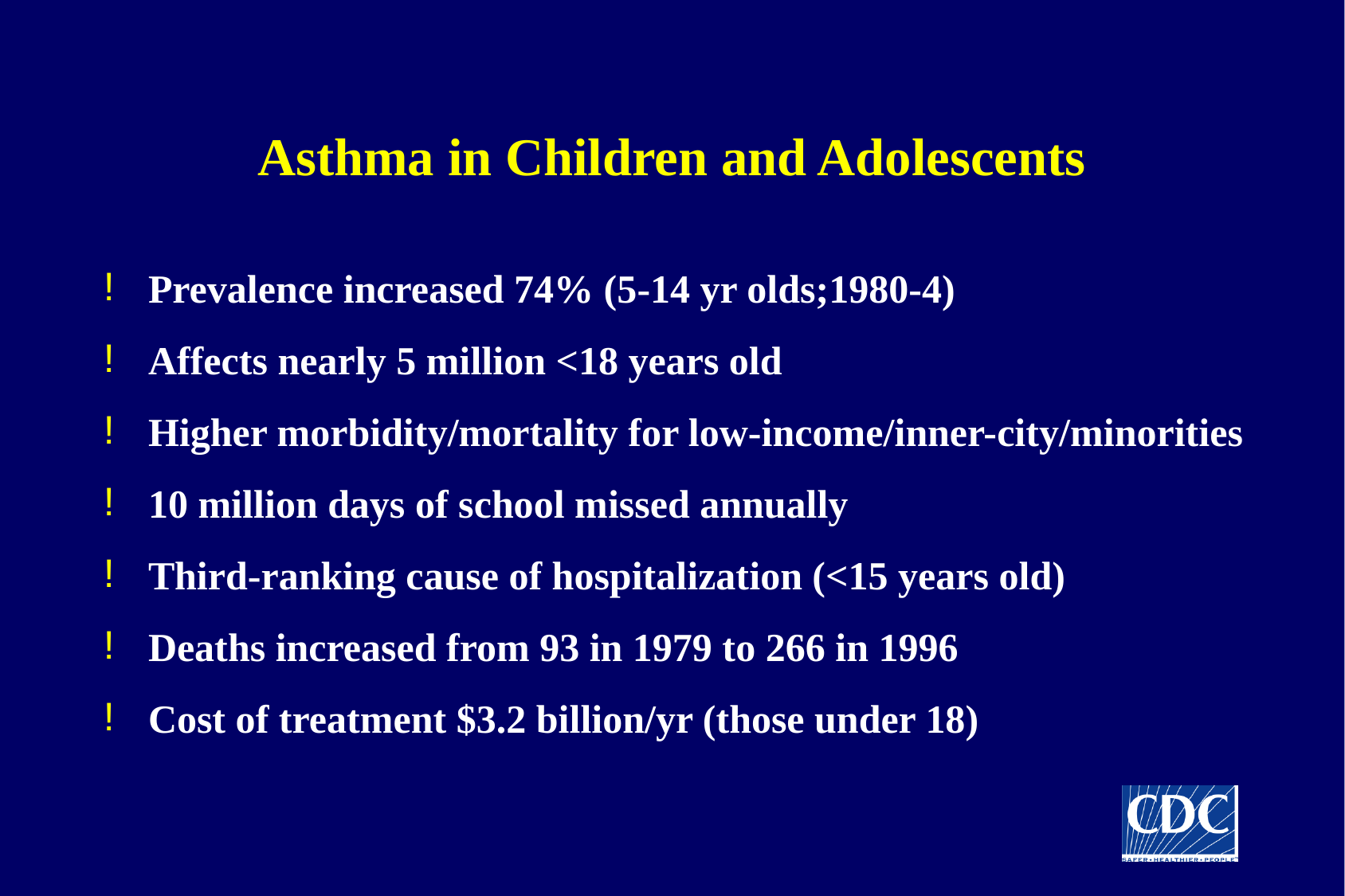

# Asthma in Children and Adolescents
Prevalence increased 74% (5-14 yr olds;1980-4)
Affects nearly 5 million <18 years old
Higher morbidity/mortality for low-income/inner-city/minorities
10 million days of school missed annually
Third-ranking cause of hospitalization (<15 years old)
Deaths increased from 93 in 1979 to 266 in 1996
Cost of treatment $3.2 billion/yr (those under 18)